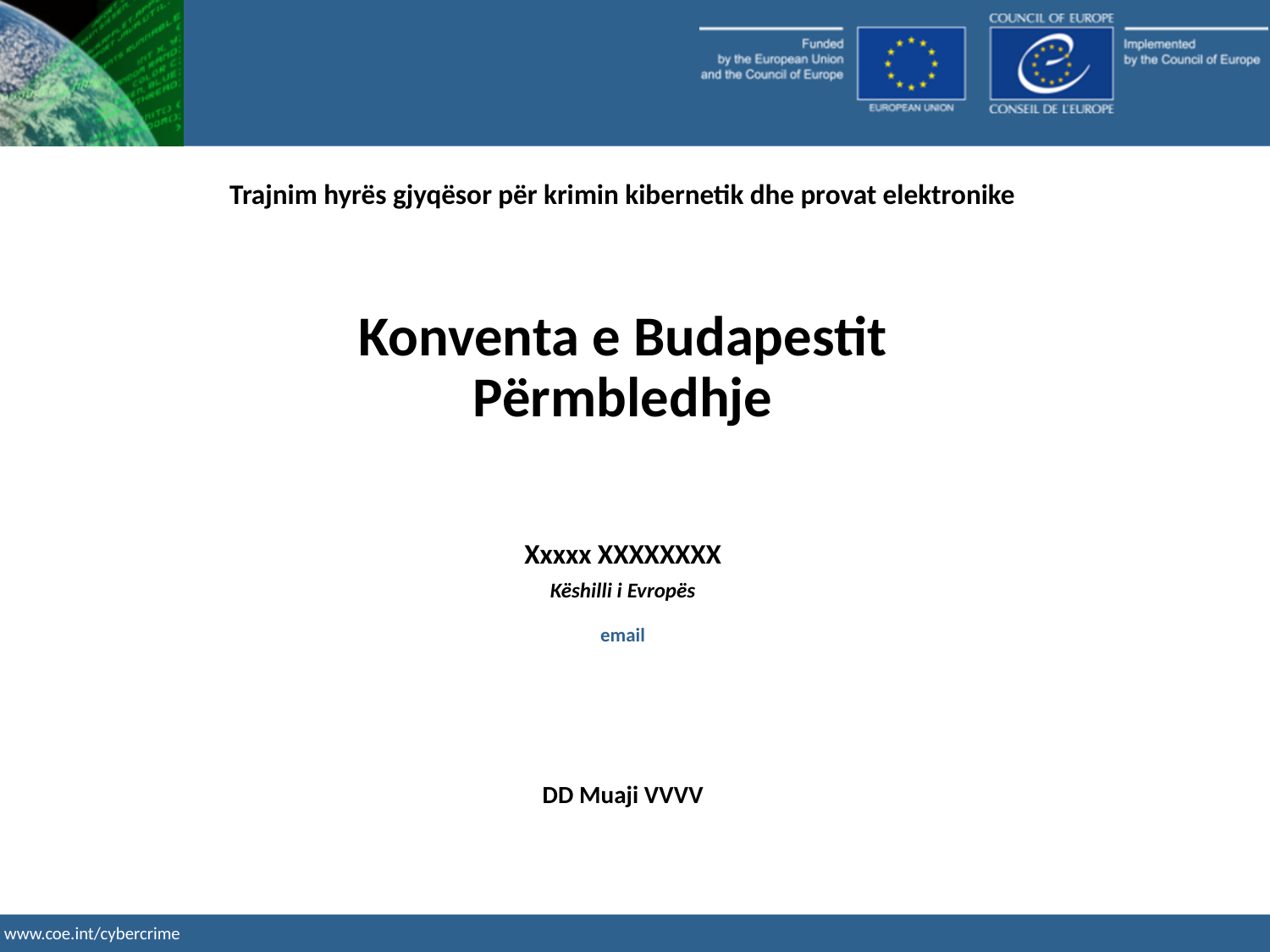

Trajnim hyrës gjyqësor për krimin kibernetik dhe provat elektronike

Konventa e Budapestit
Përmbledhje

Xxxxx XXXXXXXX

Këshilli i Evropës

email

DD Muaji VVVV